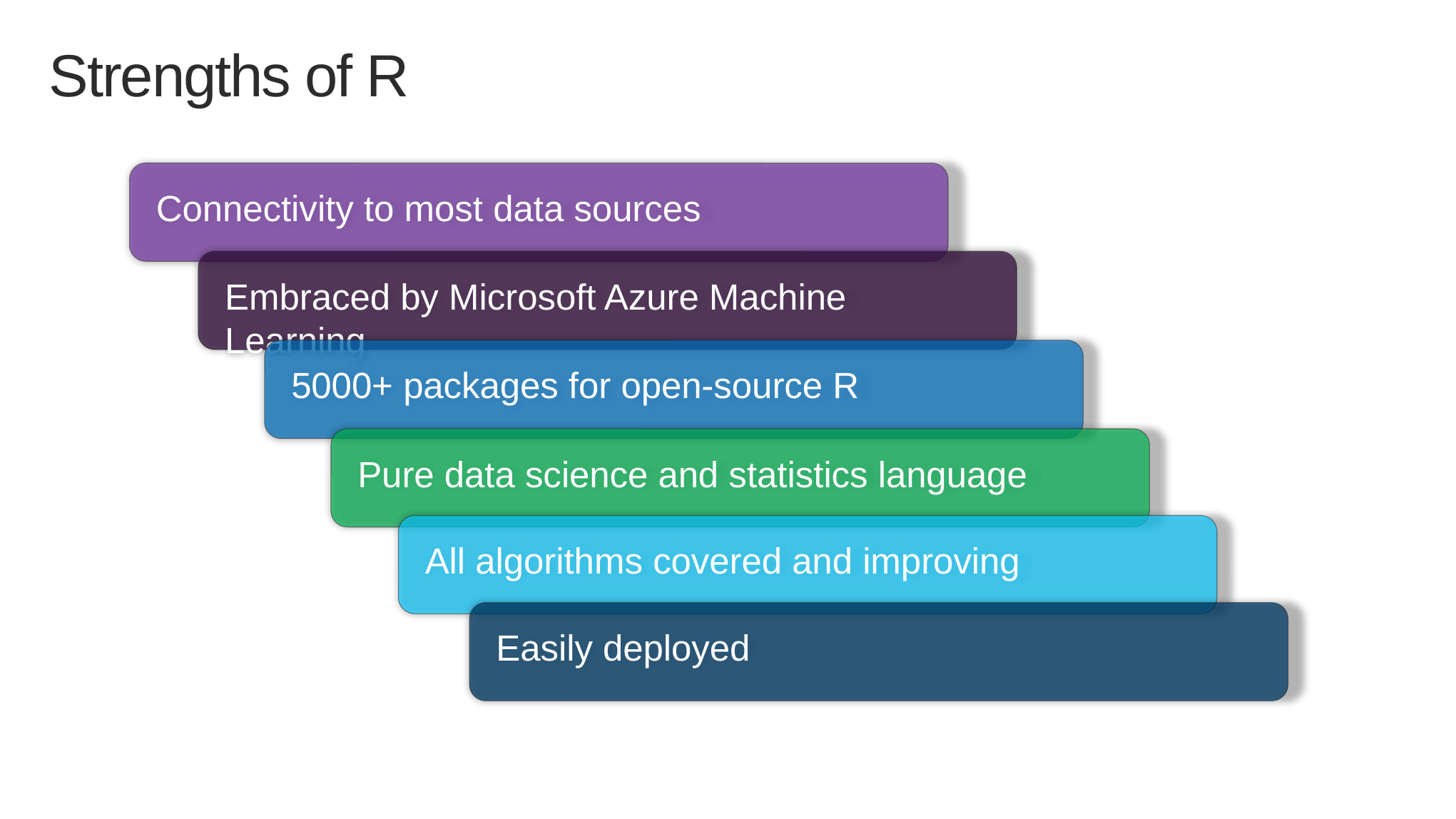

# Strengths of R

Connectivity to most data sources
Embraced by Microsoft Azure Machine Learning
5000+ packages for open-source R
Pure data science and statistics language
All algorithms covered and improving
Easily deployed